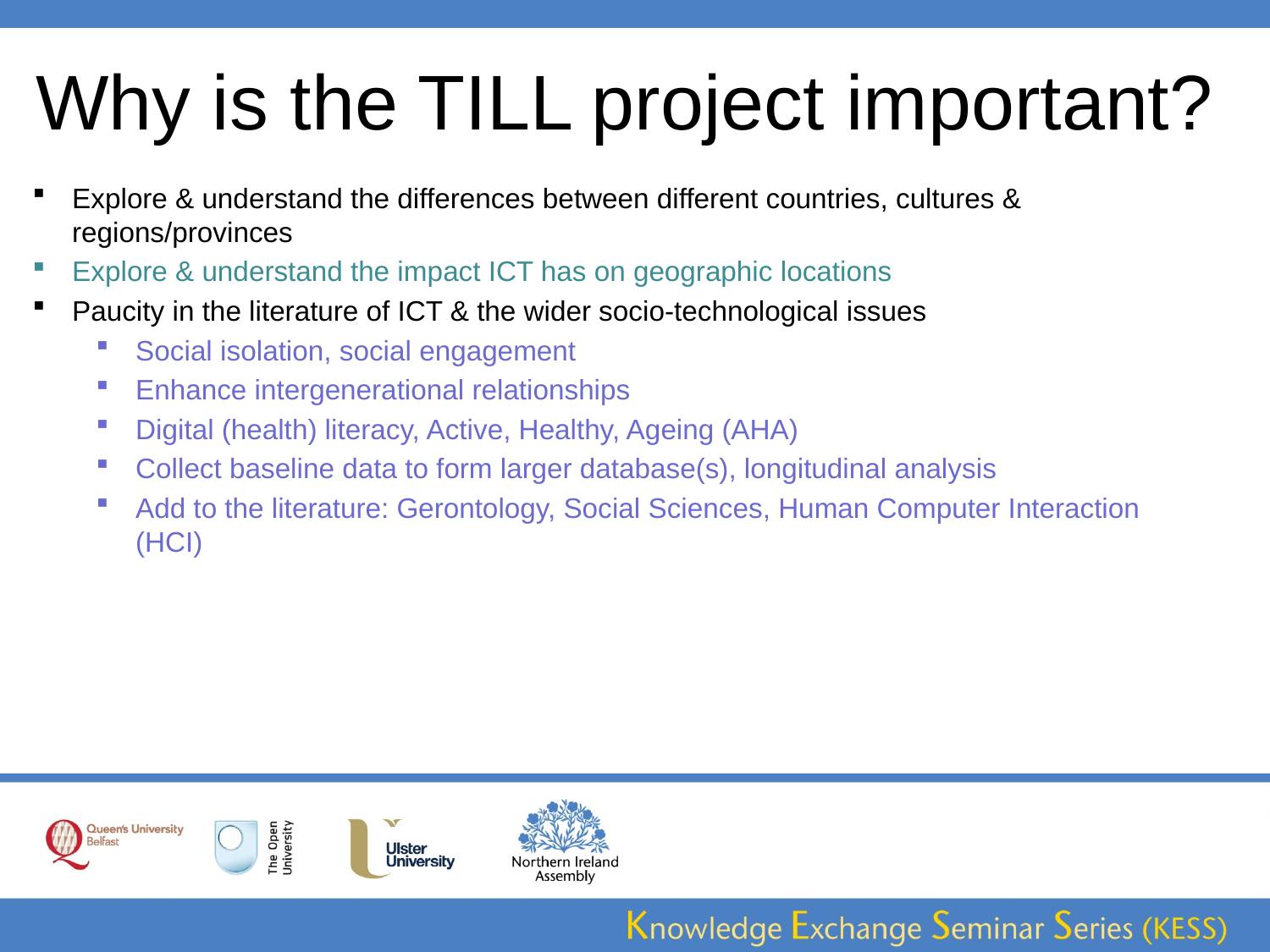

# Why is the TILL project important?
Explore & understand the differences between different countries, cultures & regions/provinces
Explore & understand the impact ICT has on geographic locations
Paucity in the literature of ICT & the wider socio-technological issues
Social isolation, social engagement
Enhance intergenerational relationships
Digital (health) literacy, Active, Healthy, Ageing (AHA)
Collect baseline data to form larger database(s), longitudinal analysis
Add to the literature: Gerontology, Social Sciences, Human Computer Interaction (HCI)